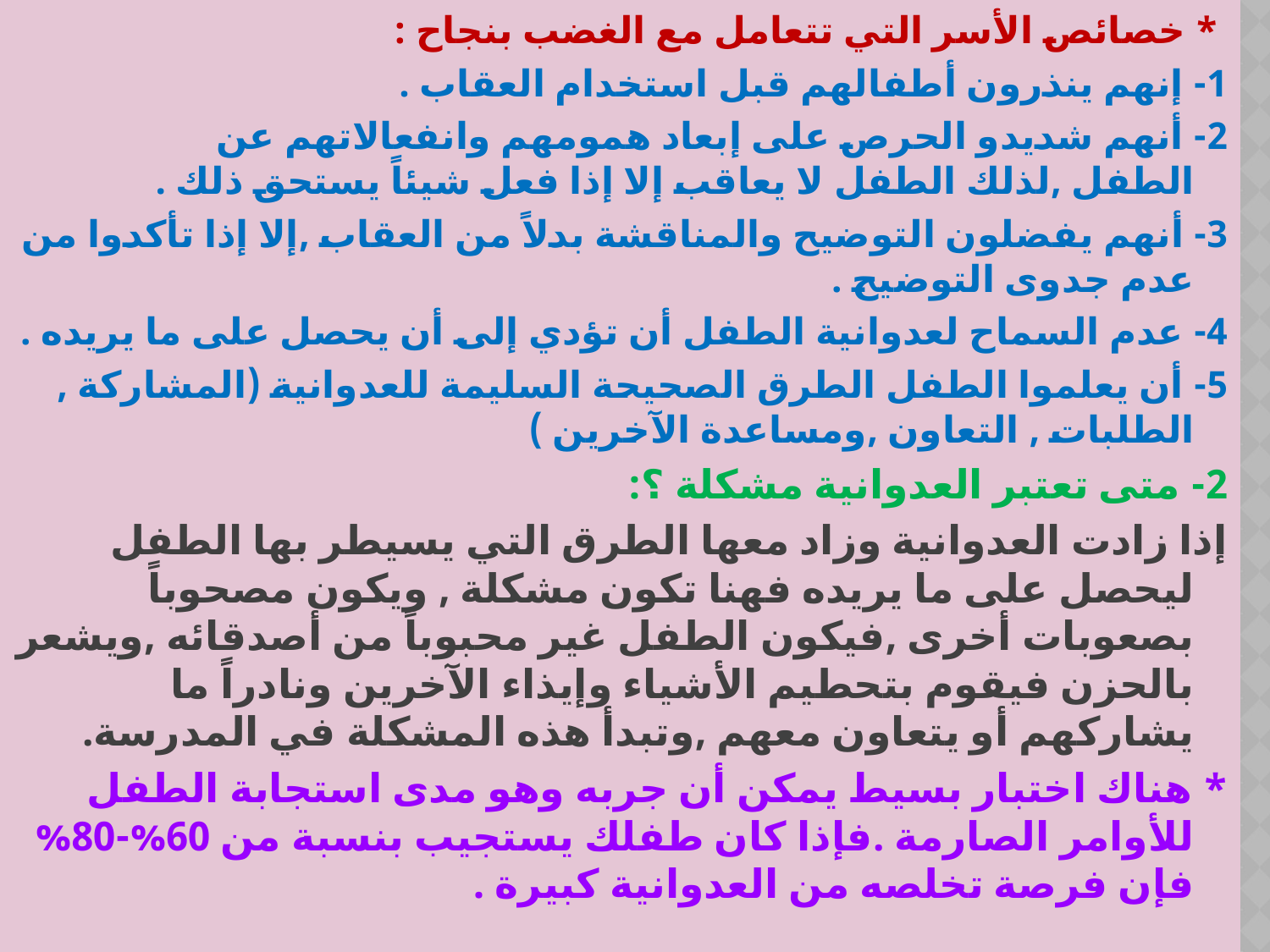

* خصائص الأسر التي تتعامل مع الغضب بنجاح :
1- إنهم ينذرون أطفالهم قبل استخدام العقاب .
2- أنهم شديدو الحرص على إبعاد همومهم وانفعالاتهم عن الطفل ,لذلك الطفل لا يعاقب إلا إذا فعل شيئاً يستحق ذلك .
3- أنهم يفضلون التوضيح والمناقشة بدلاً من العقاب ,إلا إذا تأكدوا من عدم جدوى التوضيح .
4- عدم السماح لعدوانية الطفل أن تؤدي إلى أن يحصل على ما يريده .
5- أن يعلموا الطفل الطرق الصحيحة السليمة للعدوانية (المشاركة , الطلبات , التعاون ,ومساعدة الآخرين )
2- متى تعتبر العدوانية مشكلة ؟:
إذا زادت العدوانية وزاد معها الطرق التي يسيطر بها الطفل ليحصل على ما يريده فهنا تكون مشكلة , ويكون مصحوباً بصعوبات أخرى ,فيكون الطفل غير محبوباً من أصدقائه ,ويشعر بالحزن فيقوم بتحطيم الأشياء وإيذاء الآخرين ونادراً ما يشاركهم أو يتعاون معهم ,وتبدأ هذه المشكلة في المدرسة.
* هناك اختبار بسيط يمكن أن جربه وهو مدى استجابة الطفل للأوامر الصارمة .فإذا كان طفلك يستجيب بنسبة من 60%-80% فإن فرصة تخلصه من العدوانية كبيرة .